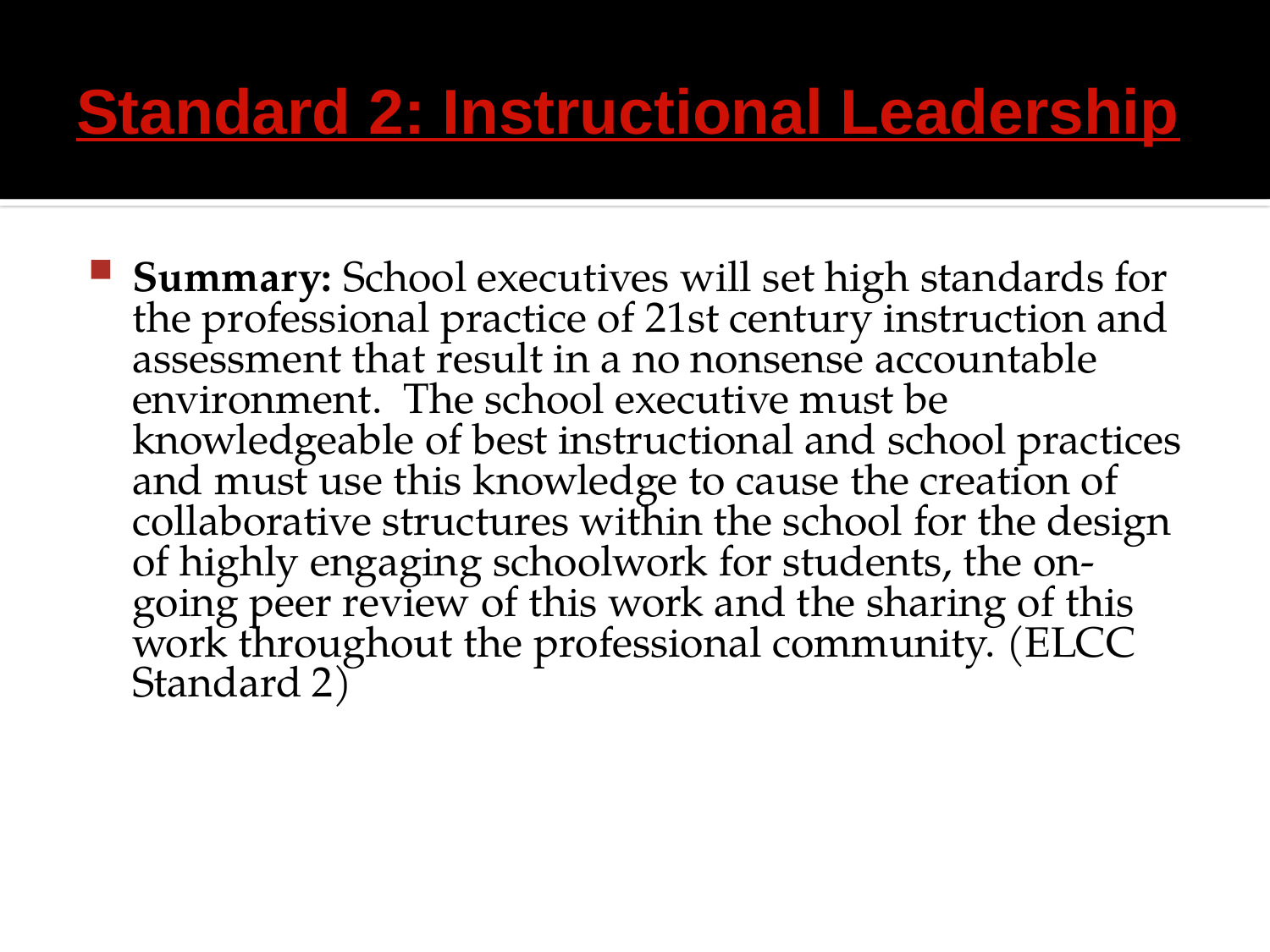

# Standard 2: Instructional Leadership
Summary: School executives will set high standards for the professional practice of 21st century instruction and assessment that result in a no nonsense accountable environment.  The school executive must be knowledgeable of best instructional and school practices and must use this knowledge to cause the creation of collaborative structures within the school for the design of highly engaging schoolwork for students, the on-going peer review of this work and the sharing of this work throughout the professional community. (ELCC Standard 2)